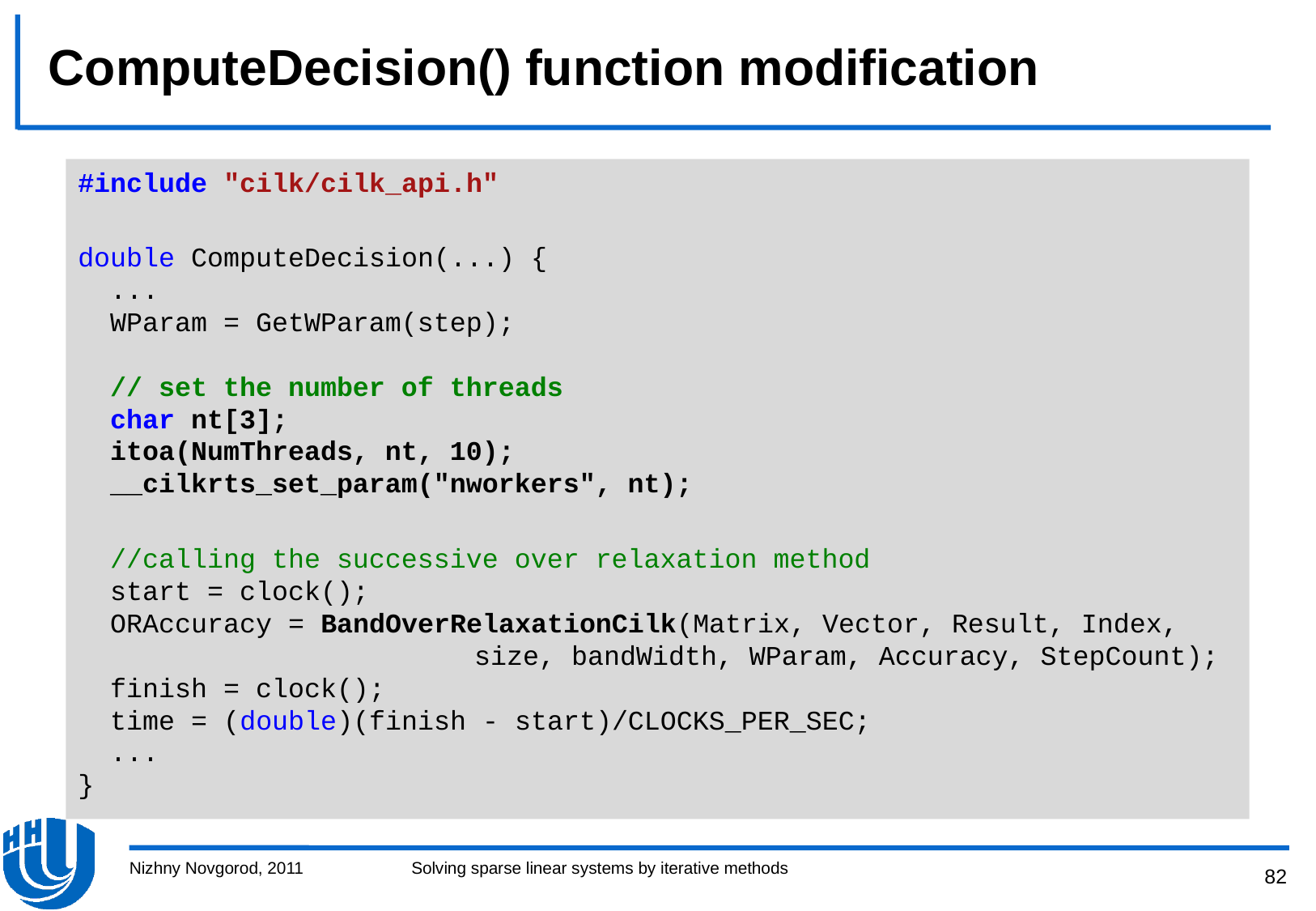

# ComputeDecision() function modification
#include "cilk/cilk_api.h"

double СomputeDecision(...) {
  ...
  WParam = GetWParam(step);

  // set the number of threads
  char nt[3];
  itoa(NumThreads, nt, 10);
  __cilkrts_set_param("nworkers", nt);

  //calling the successive over relaxation method
  start = clock();
  ORAccuracy = BandOverRelaxationCilk(Matrix, Vector, Result, Index,
			  size, bandWidth, WParam, Accuracy, StepCount);
  finish = clock();
  time = (double)(finish - start)/CLOCKS_PER_SEC;
  ...
}
Nizhny Novgorod, 2011
Solving sparse linear systems by iterative methods